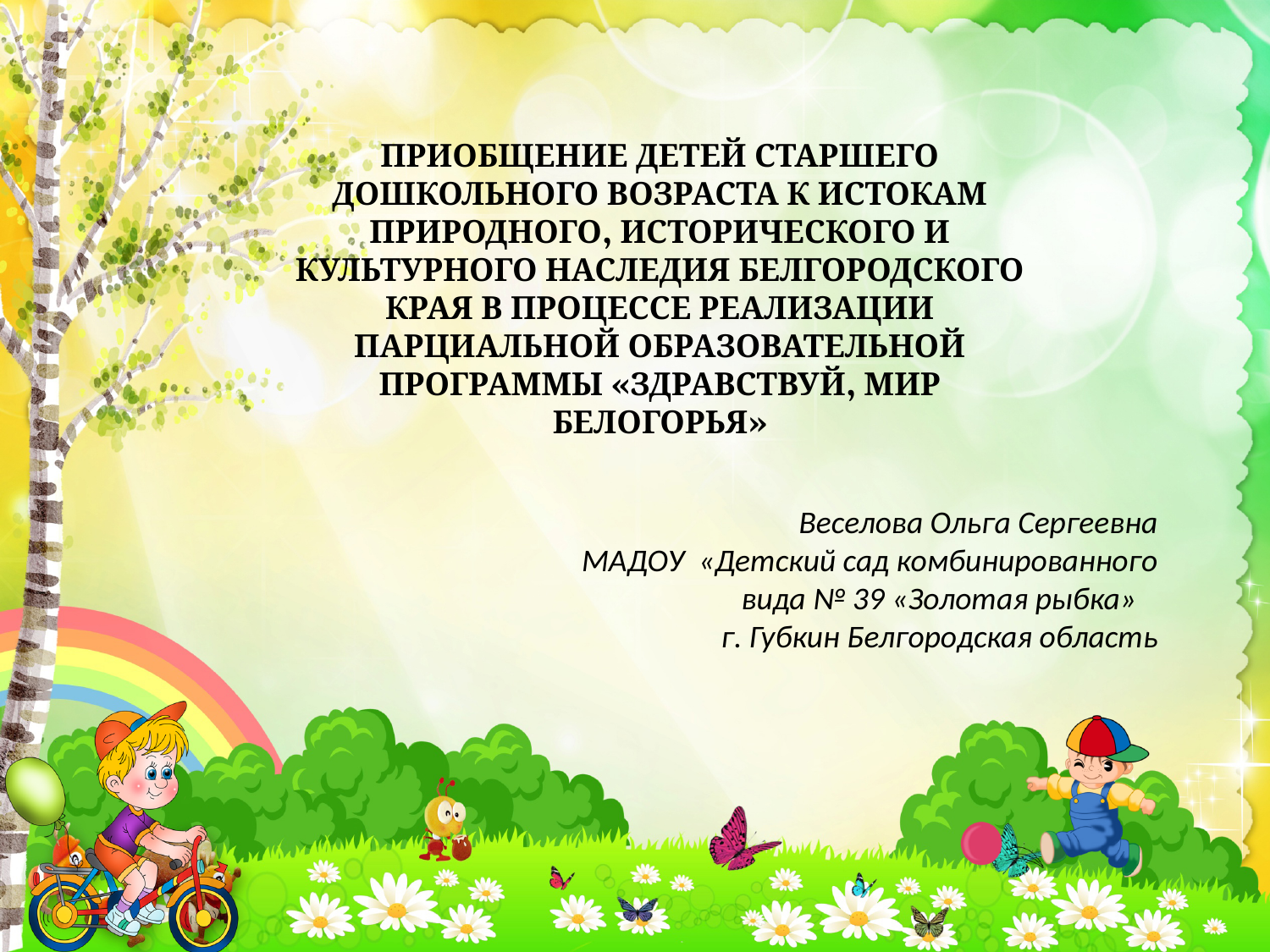

ПРИОБЩЕНИЕ ДЕТЕЙ СТАРШЕГО ДОШКОЛЬНОГО ВОЗРАСТА К ИСТОКАМ ПРИРОДНОГО, ИСТОРИЧЕСКОГО И КУЛЬТУРНОГО НАСЛЕДИЯ БЕЛГОРОДСКОГО КРАЯ В ПРОЦЕССЕ РЕАЛИЗАЦИИ ПАРЦИАЛЬНОЙ ОБРАЗОВАТЕЛЬНОЙ ПРОГРАММЫ «ЗДРАВСТВУЙ, МИР БЕЛОГОРЬЯ»

Веселова Ольга Сергеевна
МАДОУ  «Детский сад комбинированного
вида № 39 «Золотая рыбка»
г. Губкин Белгородская область